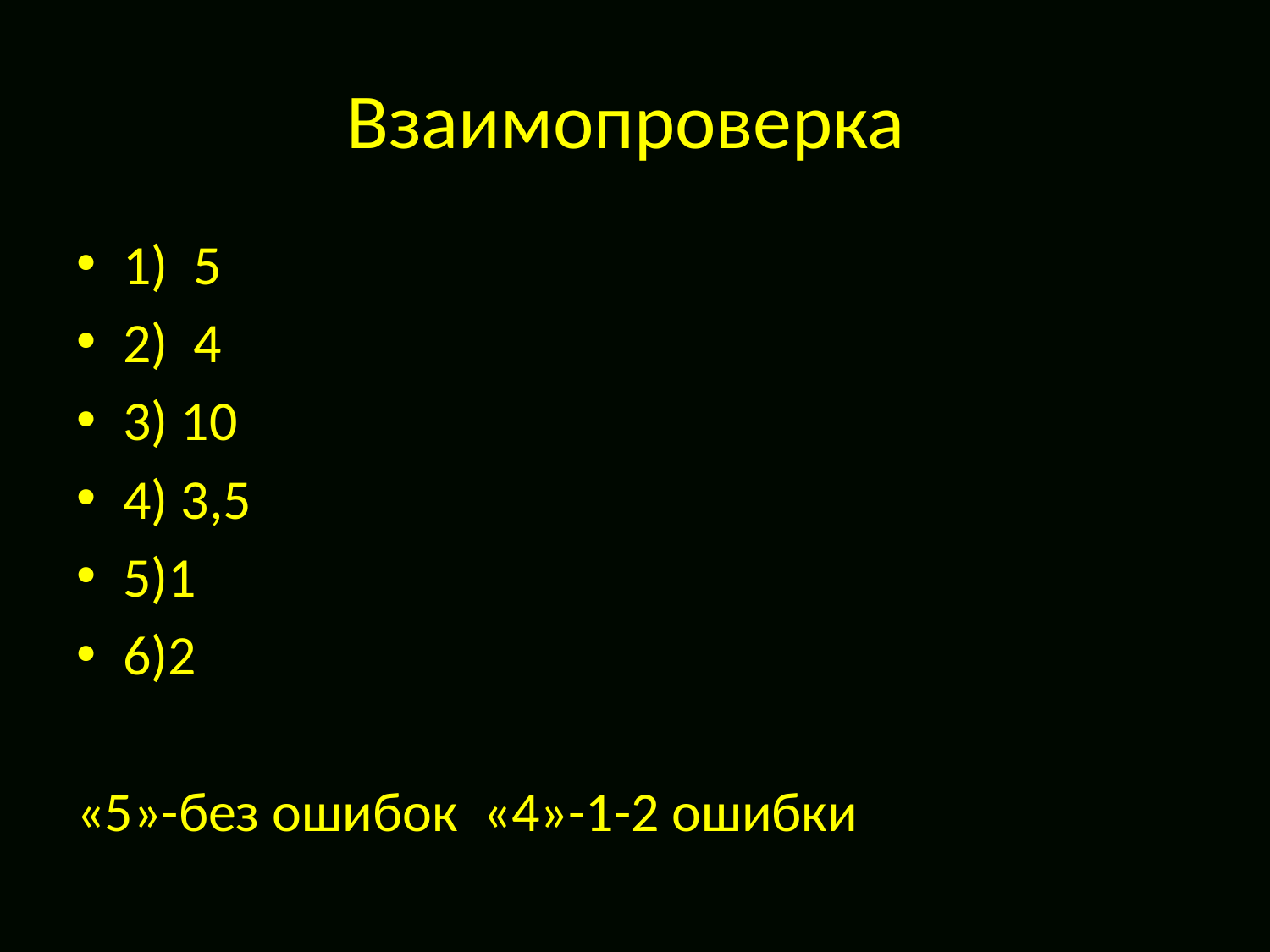

# Взаимопроверка
1)  5
2)  4
3) 10
4) 3,5
5)1
6)2

«5»-без ошибок  «4»-1-2 ошибки